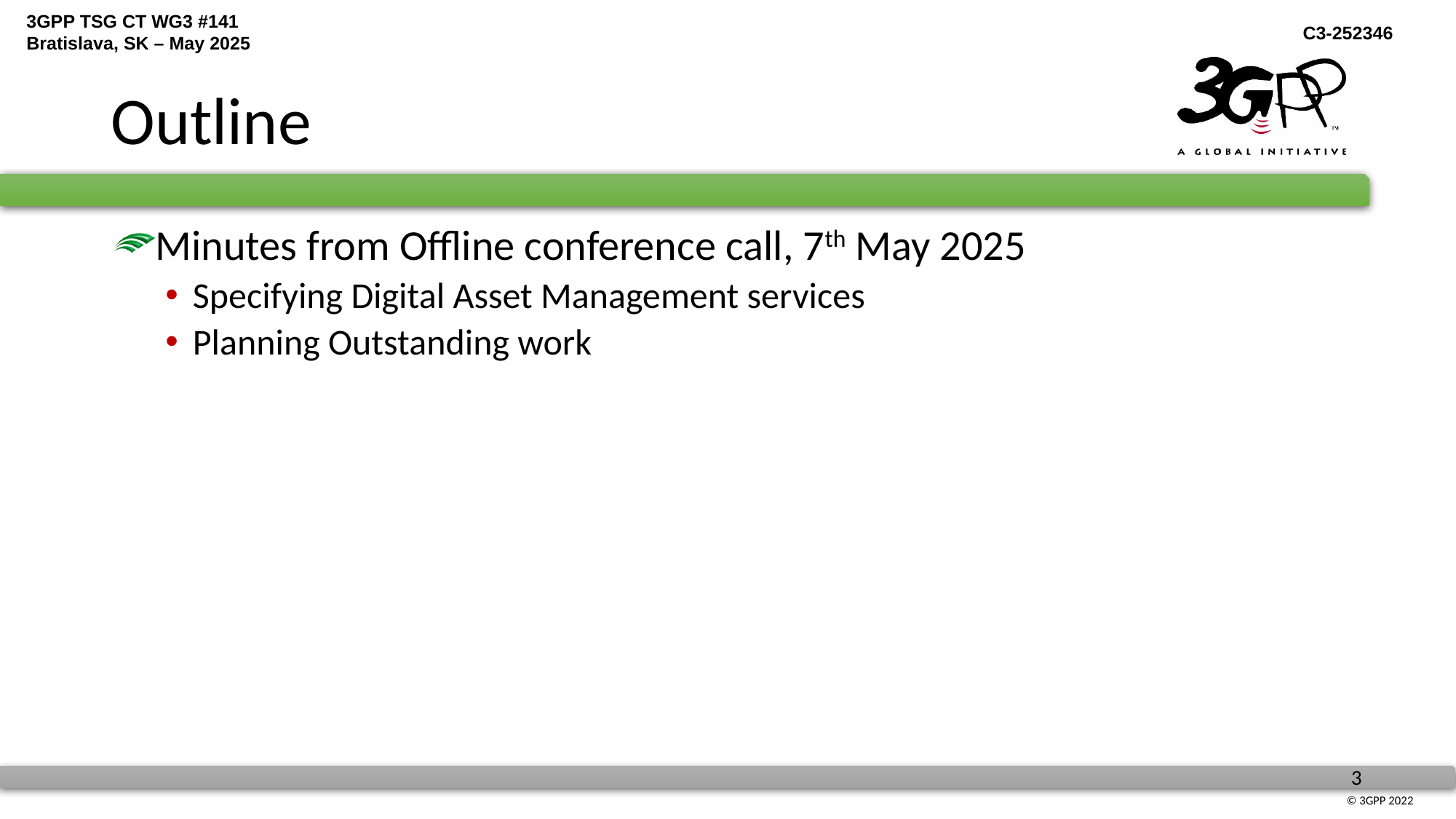

# Outline
Minutes from Offline conference call, 7th May 2025
Specifying Digital Asset Management services
Planning Outstanding work